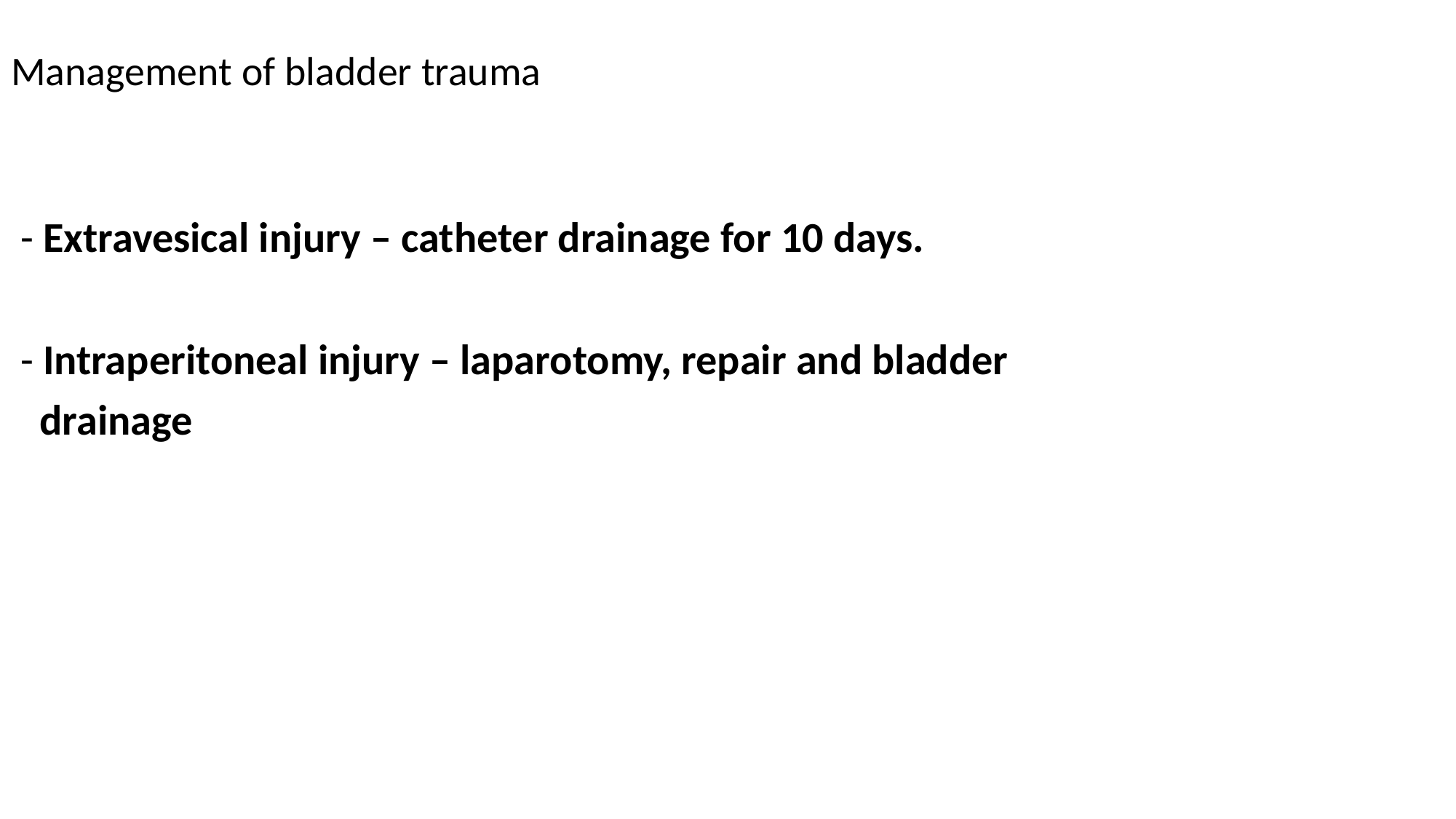

# Management of bladder trauma

 - Extravesical injury – catheter drainage for 10 days.

 - Intraperitoneal injury – laparotomy, repair and bladder
   drainage